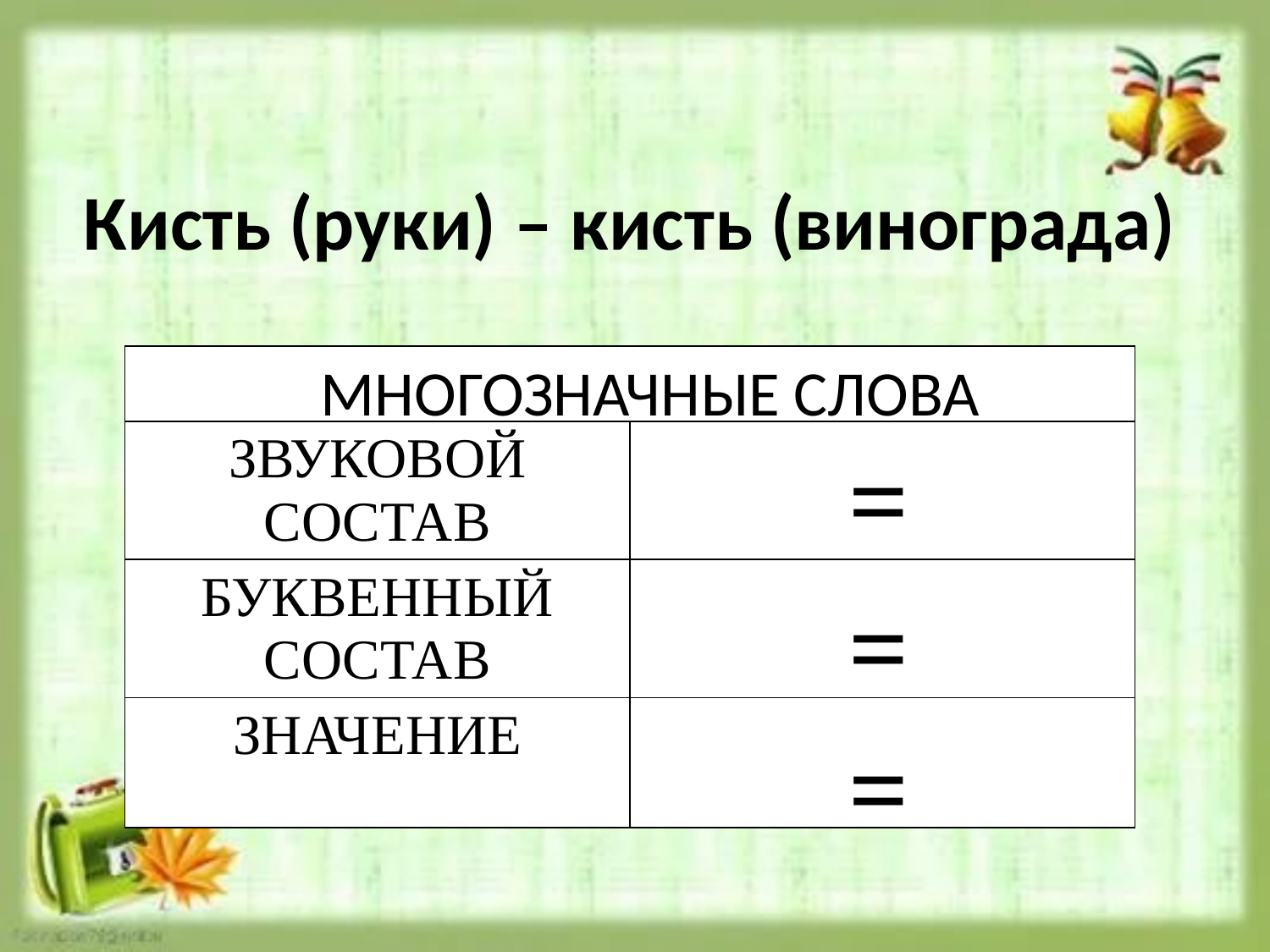

Кисть (руки) – кисть (винограда)
|  |  |
| --- | --- |
| ЗВУКОВОЙ СОСТАВ |  |
| БУКВЕННЫЙ СОСТАВ |  |
| ЗНАЧЕНИЕ |  |
МНОГОЗНАЧНЫЕ СЛОВА
=
=
=